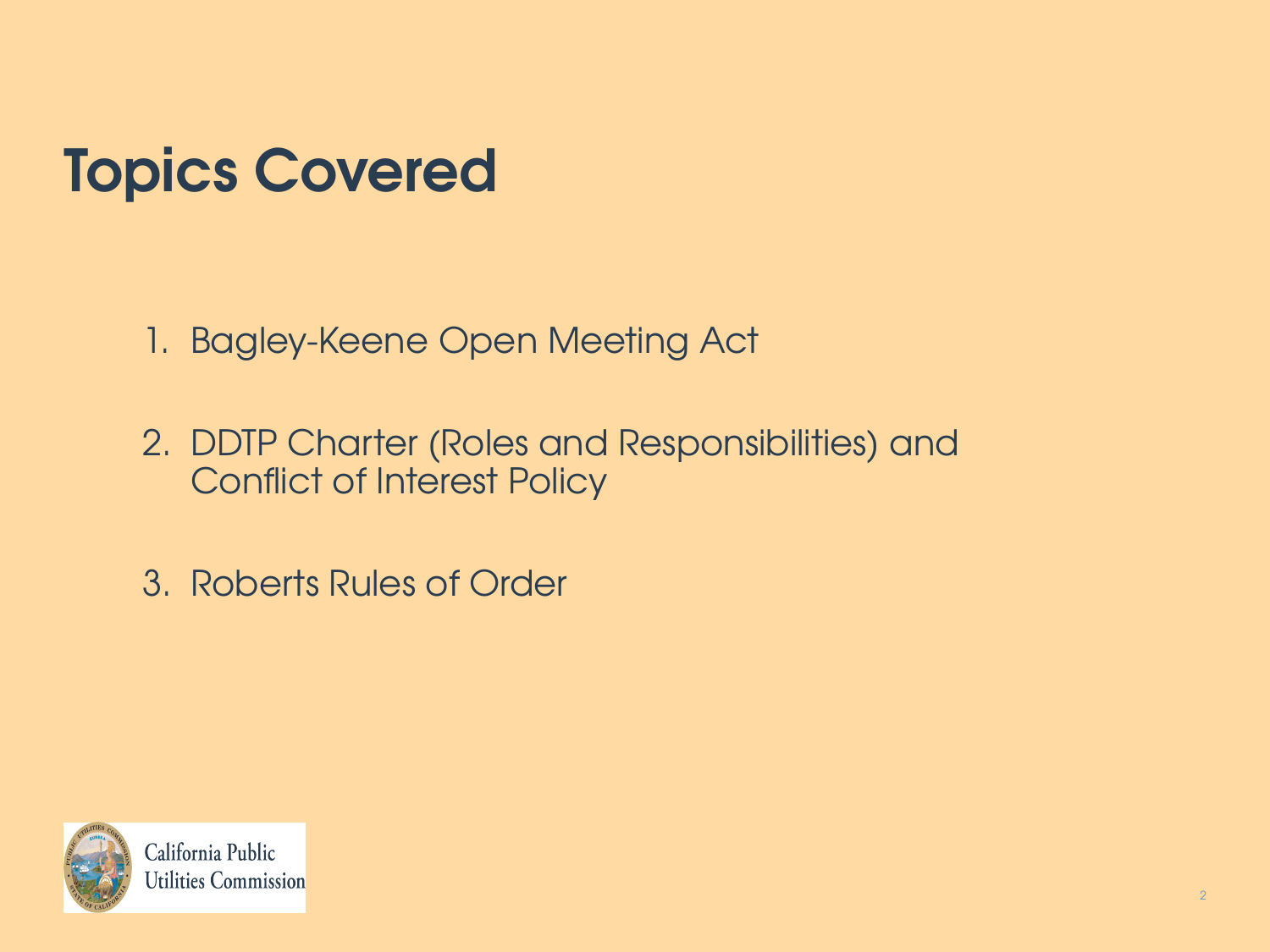

# Topics Covered

Bagley-Keene Open Meeting Act

DDTP Charter (Roles and Responsibilities) and Conflict of Interest Policy

Roberts Rules of Order
2